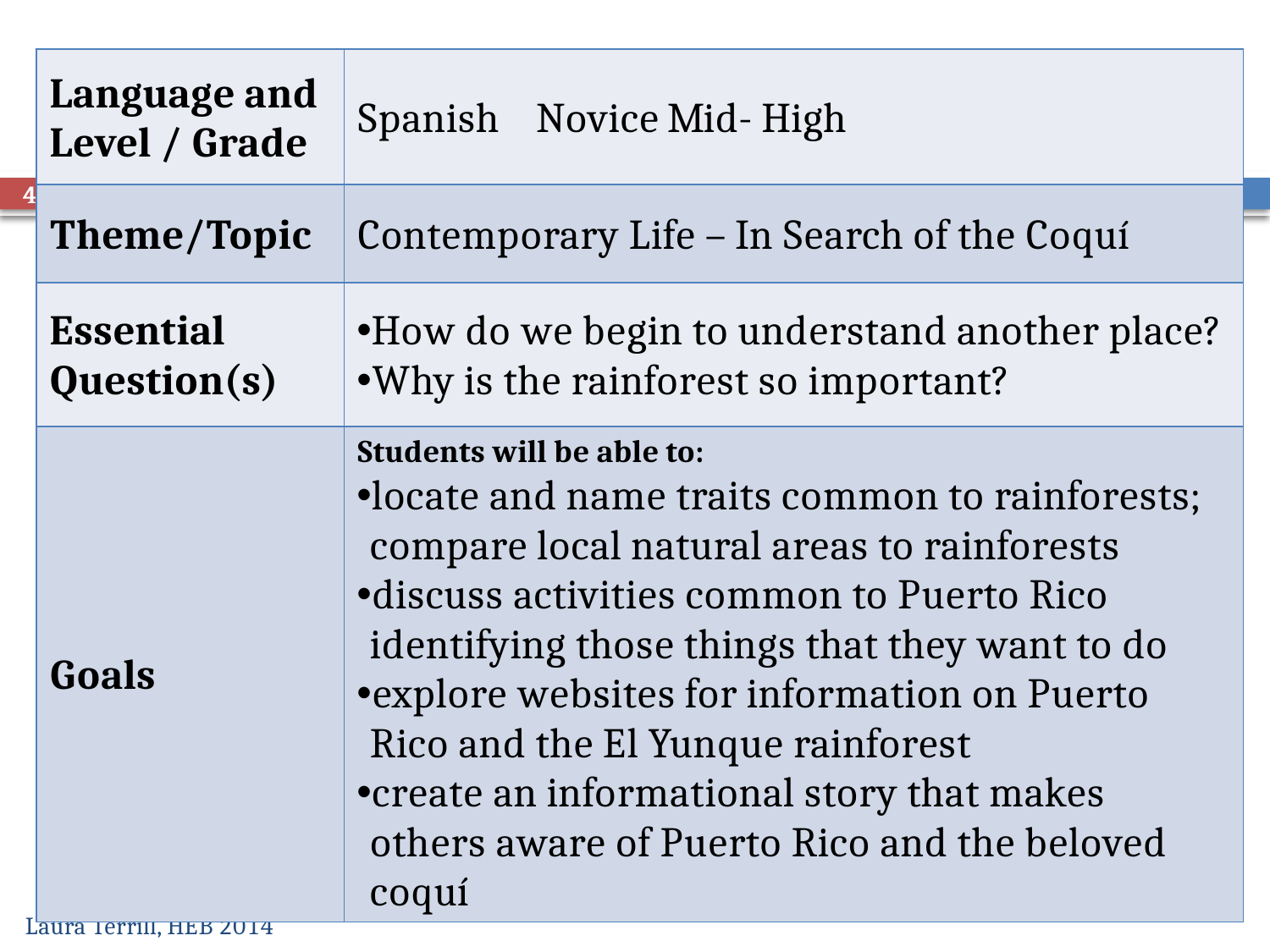

| Language and Level / Grade | Spanish Novice Mid- High |
| --- | --- |
| Theme/Topic | Contemporary Life – In Search of the Coquí |
| Essential Question(s) | How do we begin to understand another place? Why is the rainforest so important? |
| Goals | Students will be able to: locate and name traits common to rainforests; compare local natural areas to rainforests discuss activities common to Puerto Rico identifying those things that they want to do explore websites for information on Puerto Rico and the El Yunque rainforest create an informational story that makes others aware of Puerto Rico and the beloved coquí |
42
Laura Terrill, HEB 2014